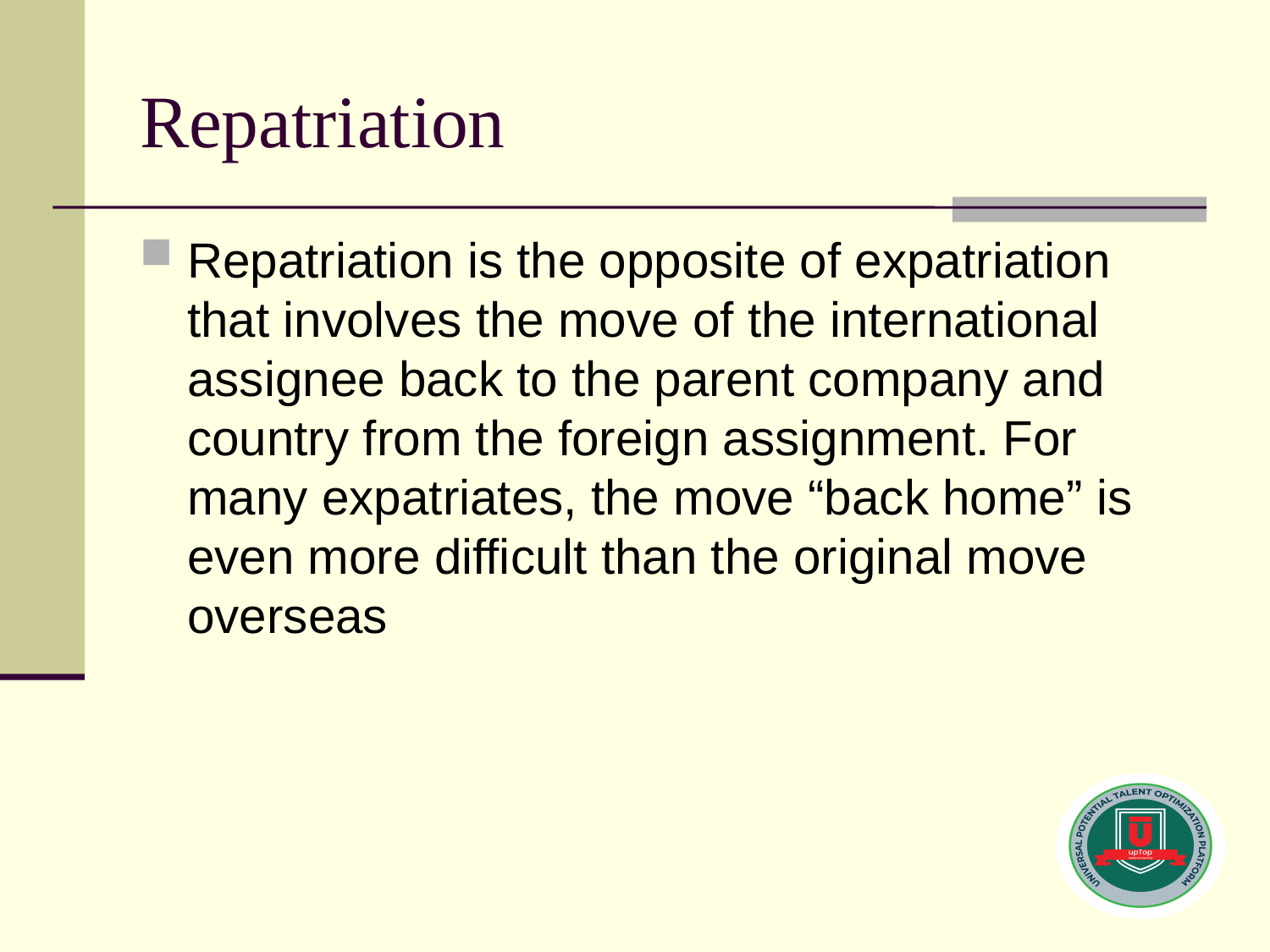

# Repatriation
Repatriation is the opposite of expatriation that involves the move of the international assignee back to the parent company and country from the foreign assignment. For many expatriates, the move “back home” is even more difficult than the original move overseas